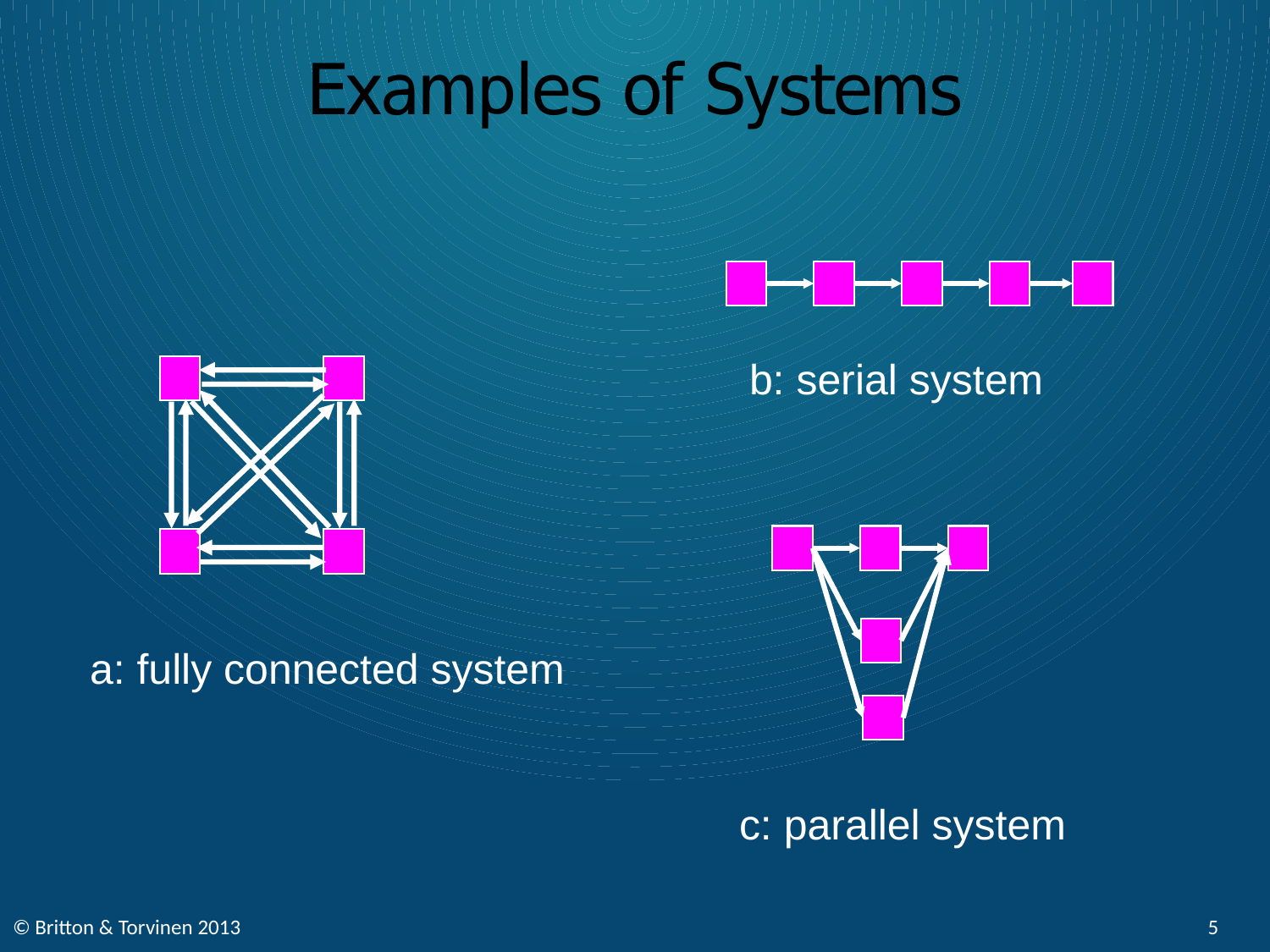

Examples of Systems

b: serial system

a: fully connected system

c: parallel system
© Britton & Torvinen 2013
5